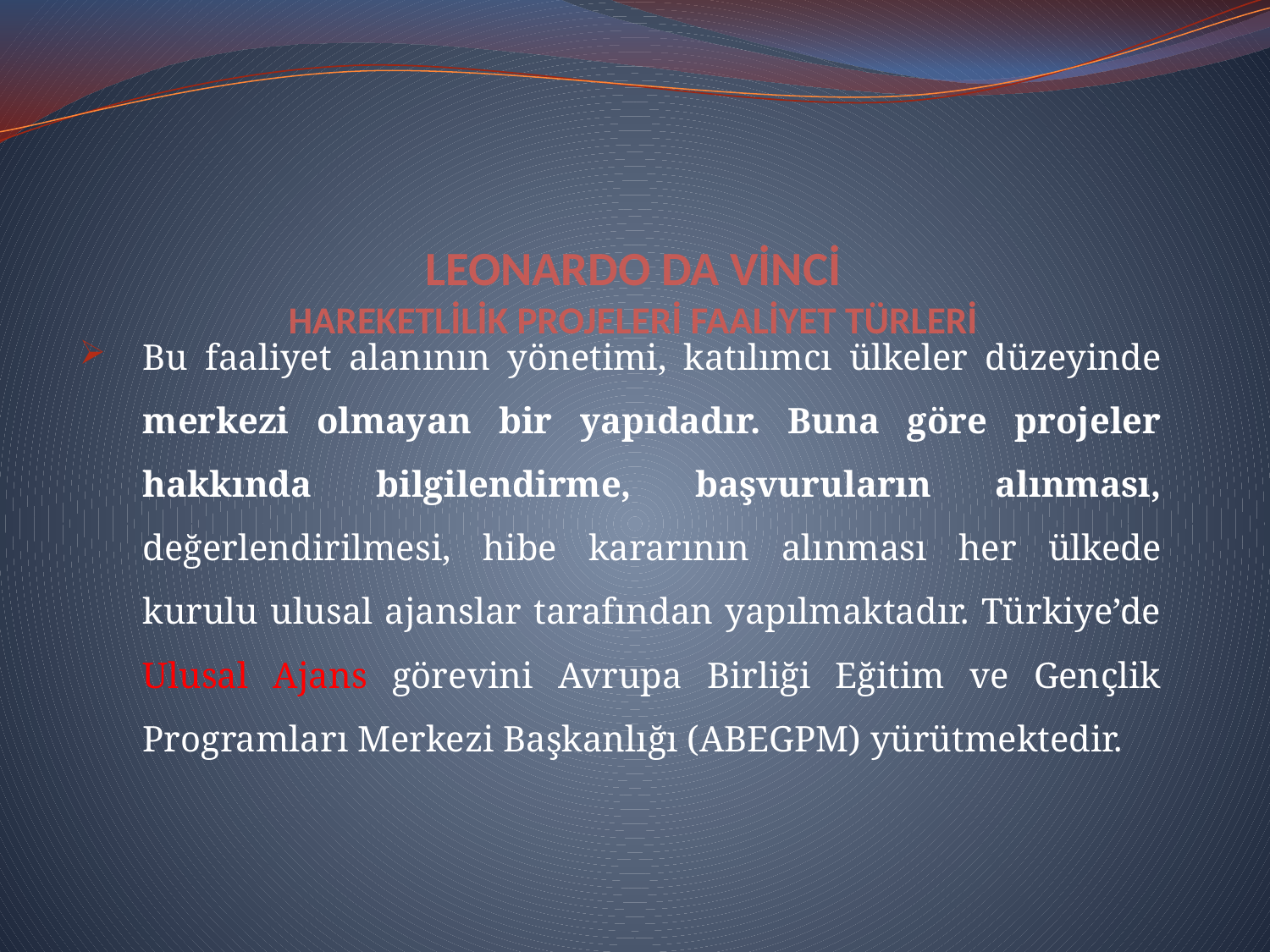

# LEONARDO DA VİNCİ HAREKETLİLİK PROJELERİ FAALİYET TÜRLERİ
Bu faaliyet alanının yönetimi, katılımcı ülkeler düzeyinde merkezi olmayan bir yapıdadır. Buna göre projeler hakkında bilgilendirme, başvuruların alınması, değerlendirilmesi, hibe kararının alınması her ülkede kurulu ulusal ajanslar tarafından yapılmaktadır. Türkiye’de Ulusal Ajans görevini Avrupa Birliği Eğitim ve Gençlik Programları Merkezi Başkanlığı (ABEGPM) yürütmektedir.